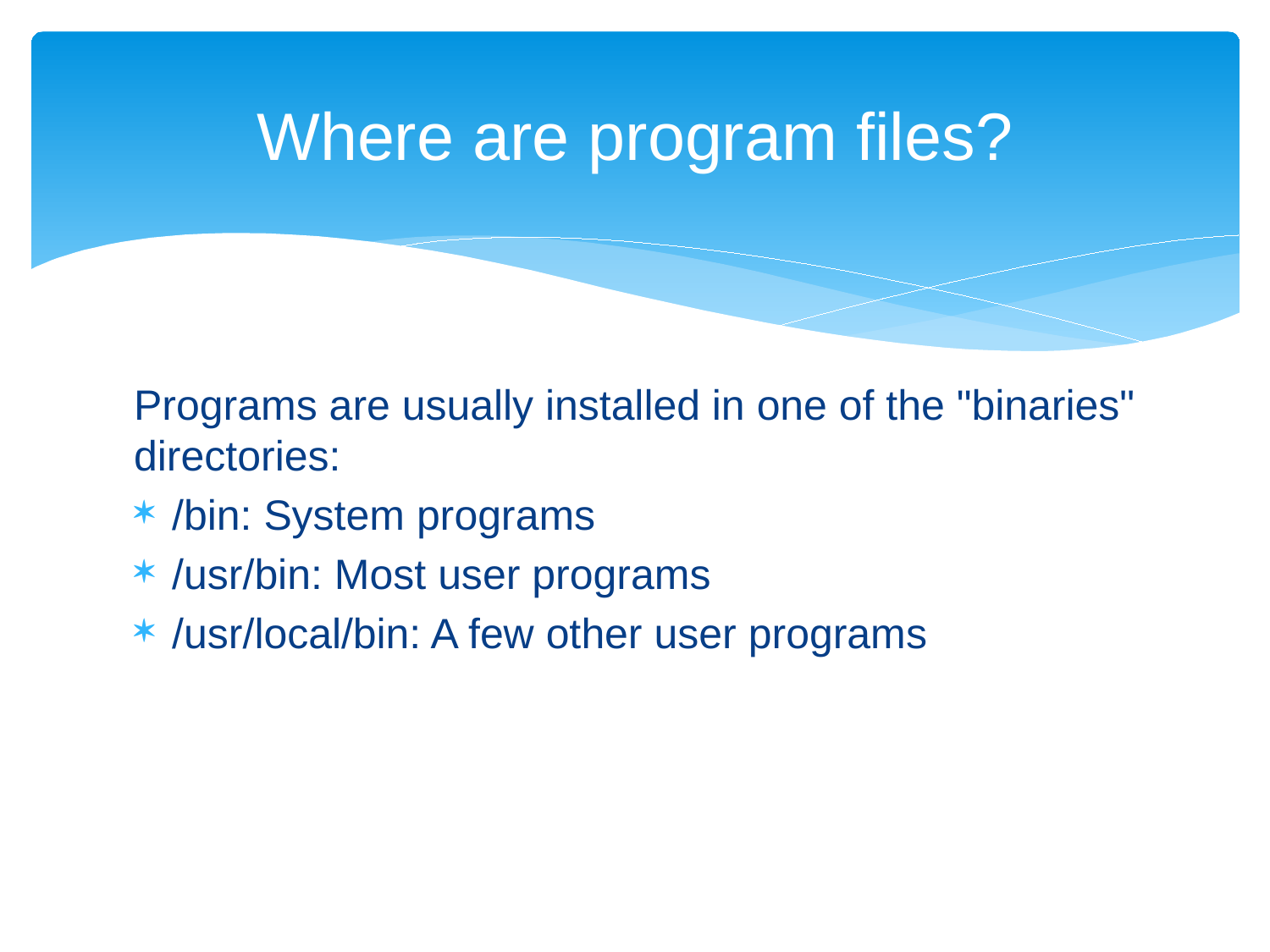

# Where are program files?
Programs are usually installed in one of the "binaries" directories:
/bin: System programs
/usr/bin: Most user programs
/usr/local/bin: A few other user programs